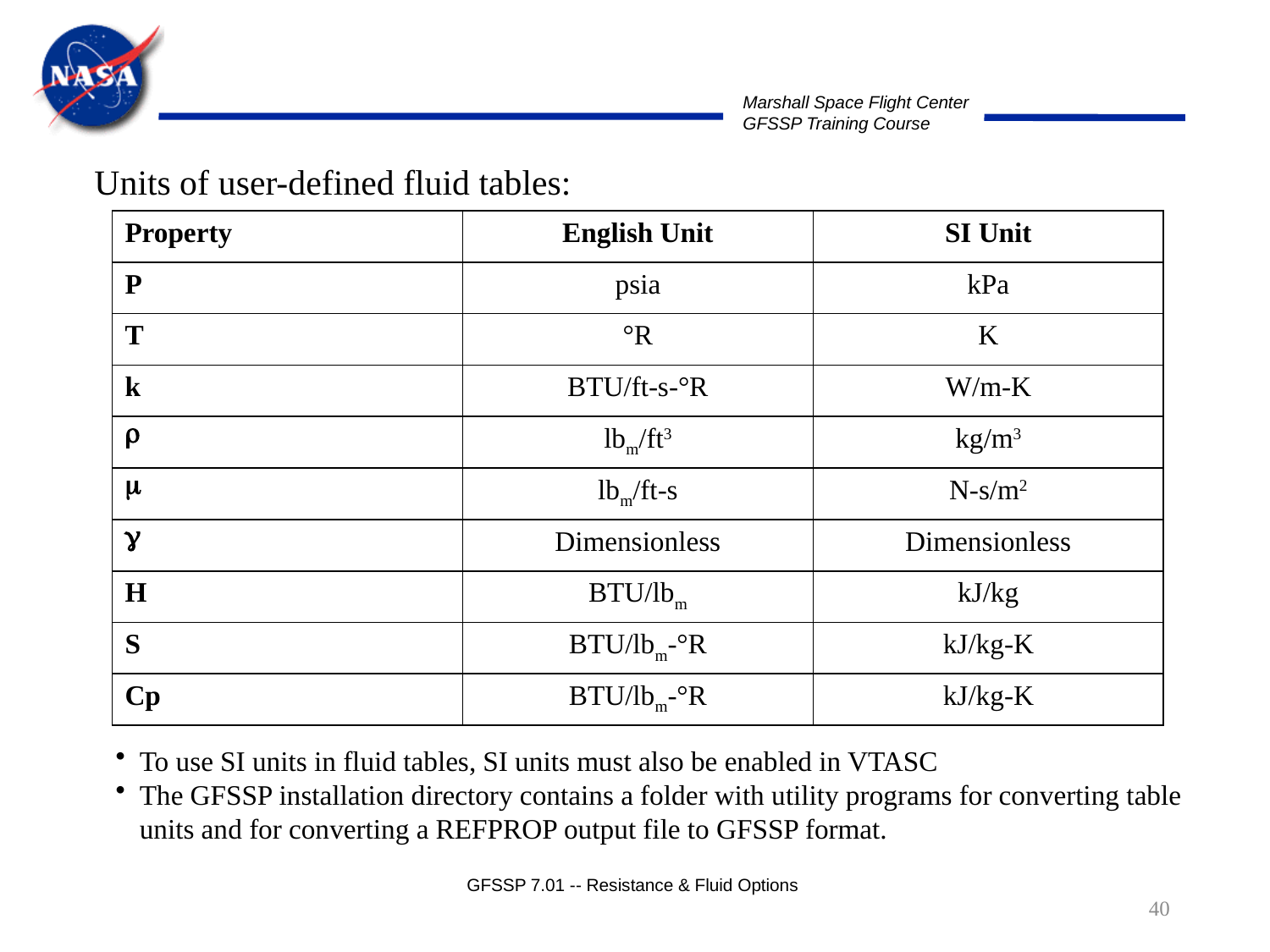

Units of user-defined fluid tables:

| Property | English Unit | SI Unit |
| --- | --- | --- |
| P | psia | kPa |
| T | °R | K |
| k | BTU/ft-s-°R | W/m-K |
| ρ | lbm/ft3 | kg/m3 |
| μ | lbm/ft-s | N-s/m2 |
| γ | Dimensionless | Dimensionless |
| H | BTU/lbm | kJ/kg |
| S | BTU/lbm-°R | kJ/kg-K |
| Cp | BTU/lbm-°R | kJ/kg-K |
To use SI units in fluid tables, SI units must also be enabled in VTASC
The GFSSP installation directory contains a folder with utility programs for converting table units and for converting a REFPROP output file to GFSSP format.

GFSSP 7.01 -- Resistance & Fluid Options
40